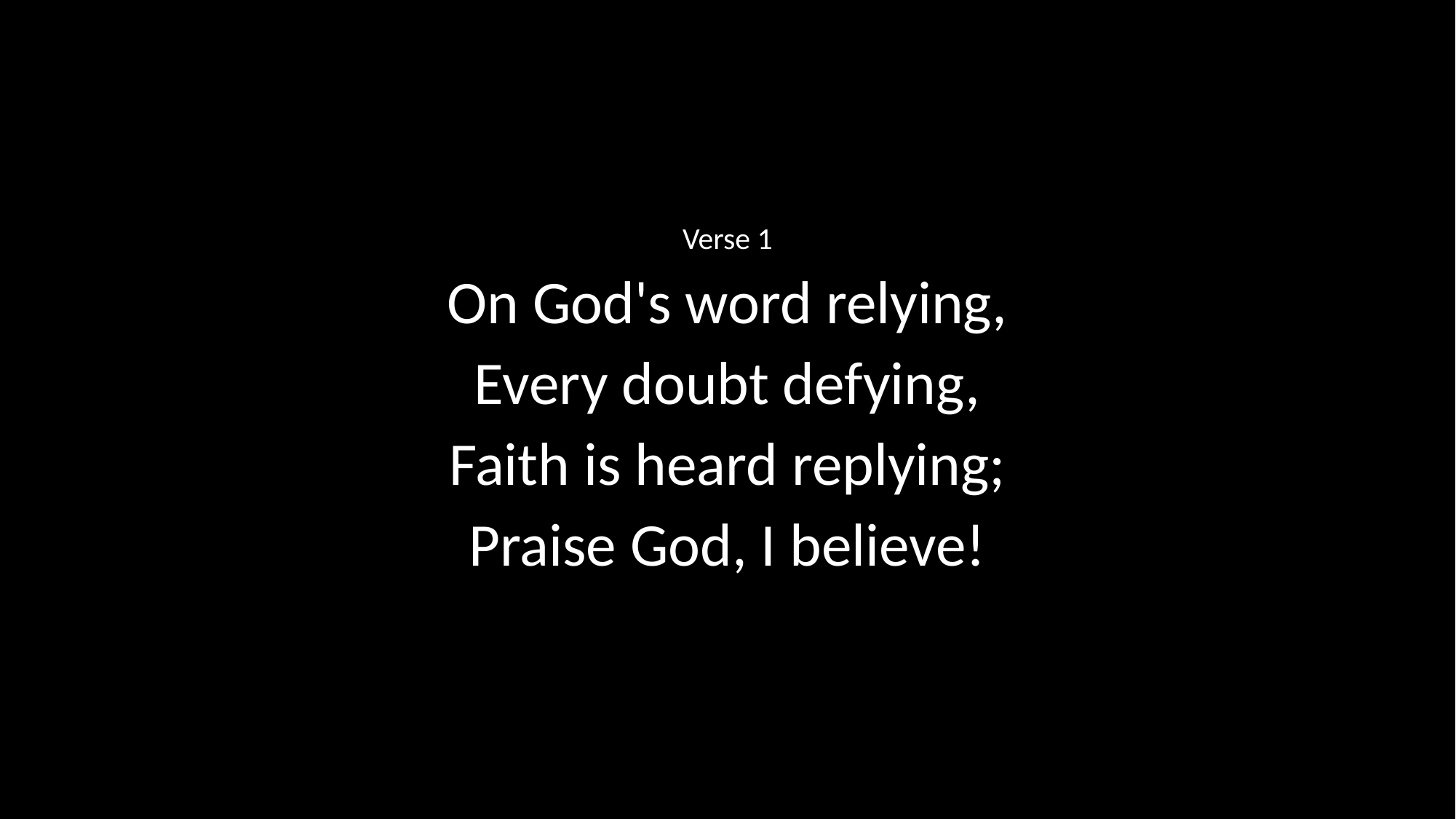

Verse 1
On God's word relying,
Every doubt defying,
Faith is heard replying;
Praise God, I believe!